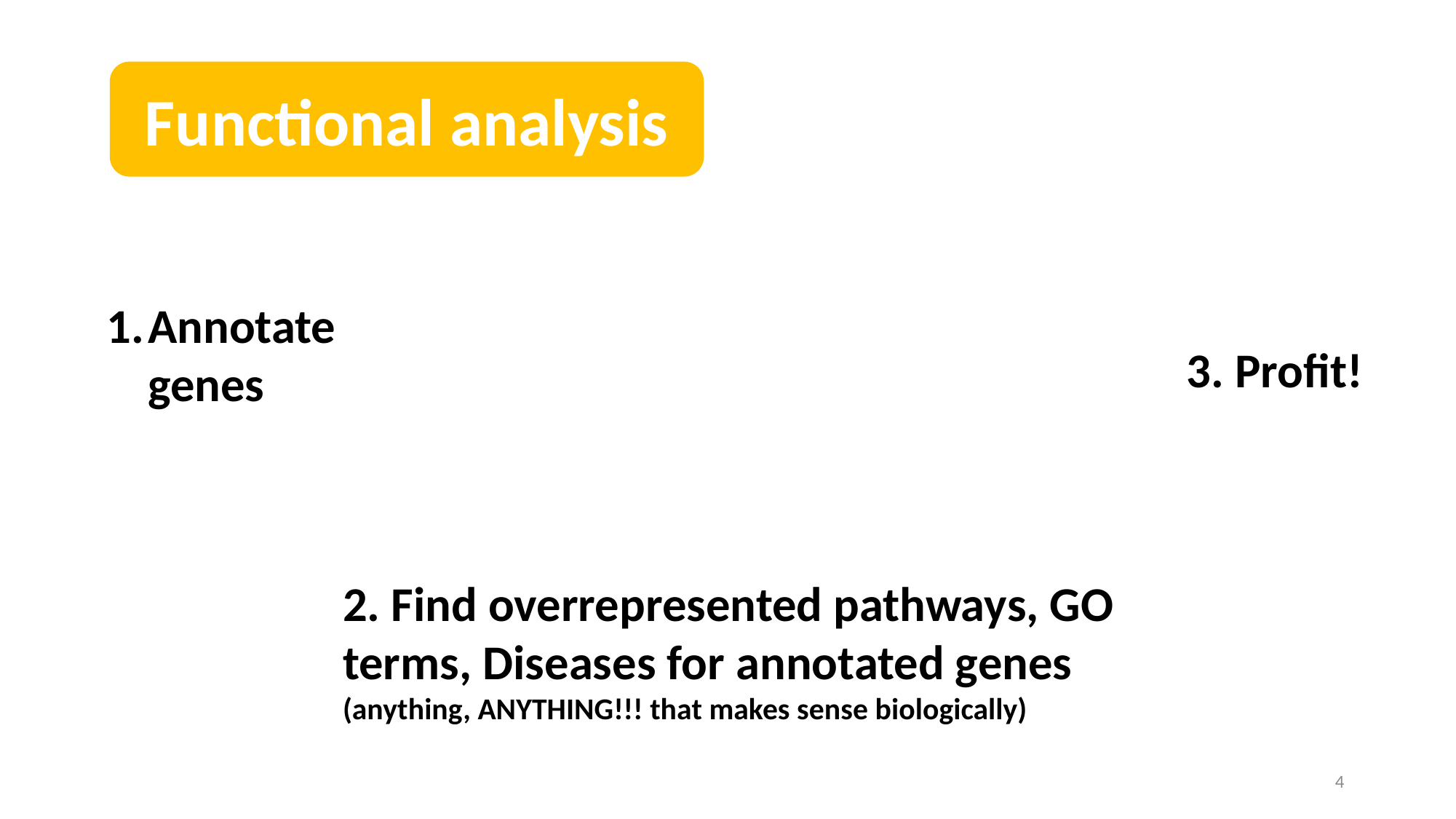

Functional analysis
Annotate genes
3. Profit!
2. Find overrepresented pathways, GO terms, Diseases for annotated genes
(anything, ANYTHING!!! that makes sense biologically)
4